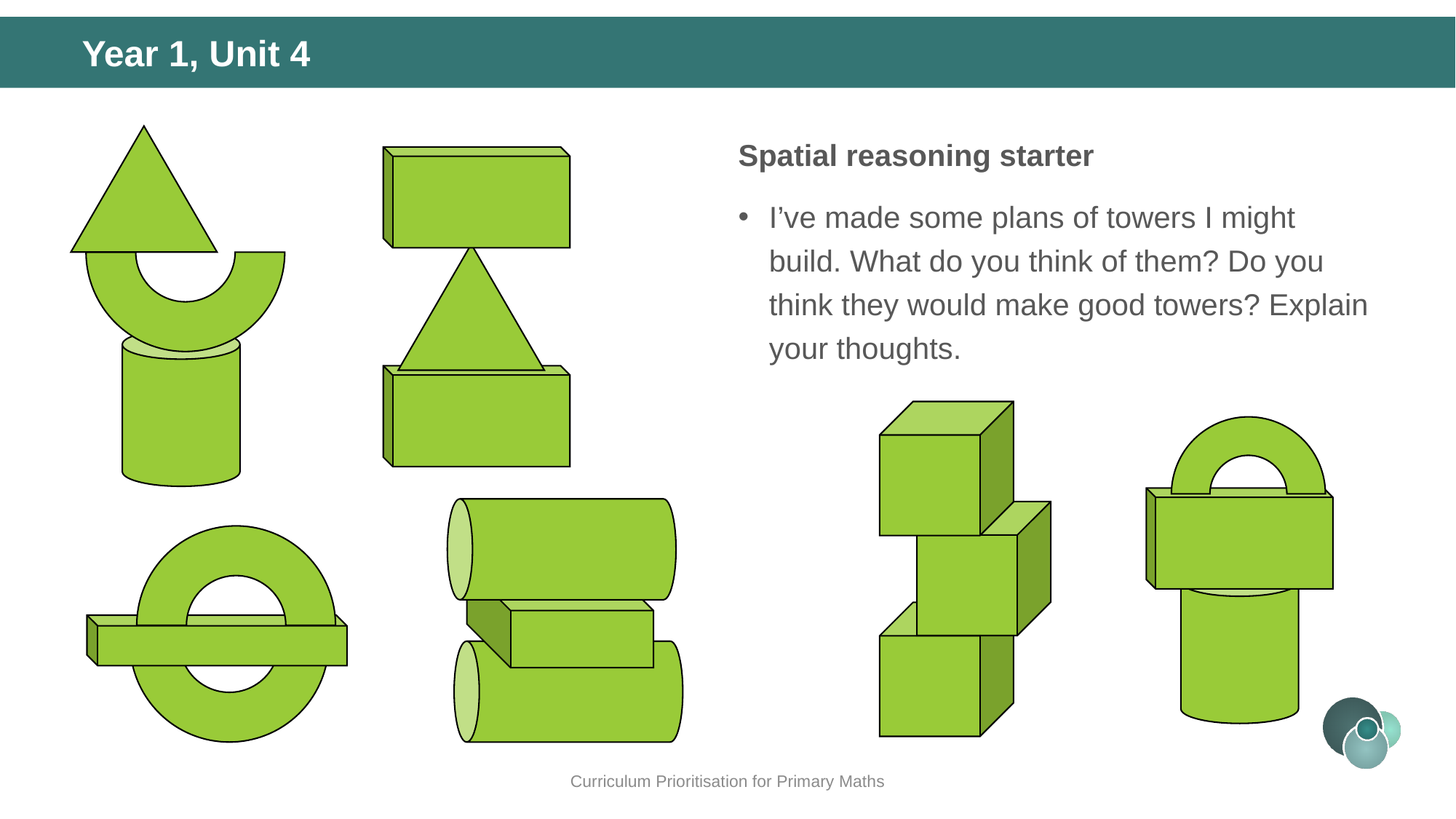

# Year 1, Unit 4
Spatial reasoning starter
I’ve made some plans of towers I might build. What do you think of them? Do you think they would make good towers? Explain your thoughts.

Curriculum Prioritisation for Primary Maths